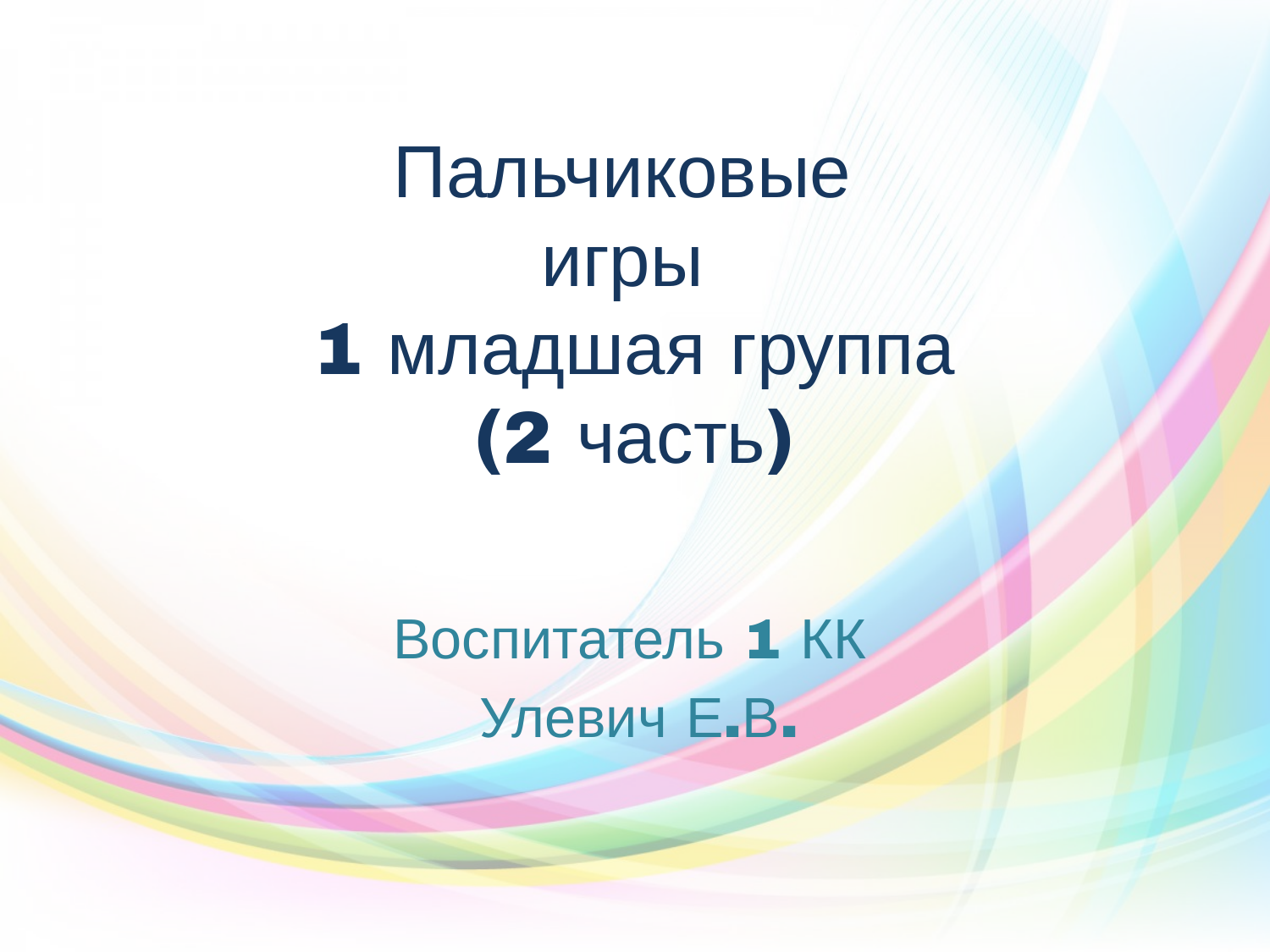

# Пальчиковые игры 1 младшая группа (2 часть)
Воспитатель 1 КК
Улевич Е.В.